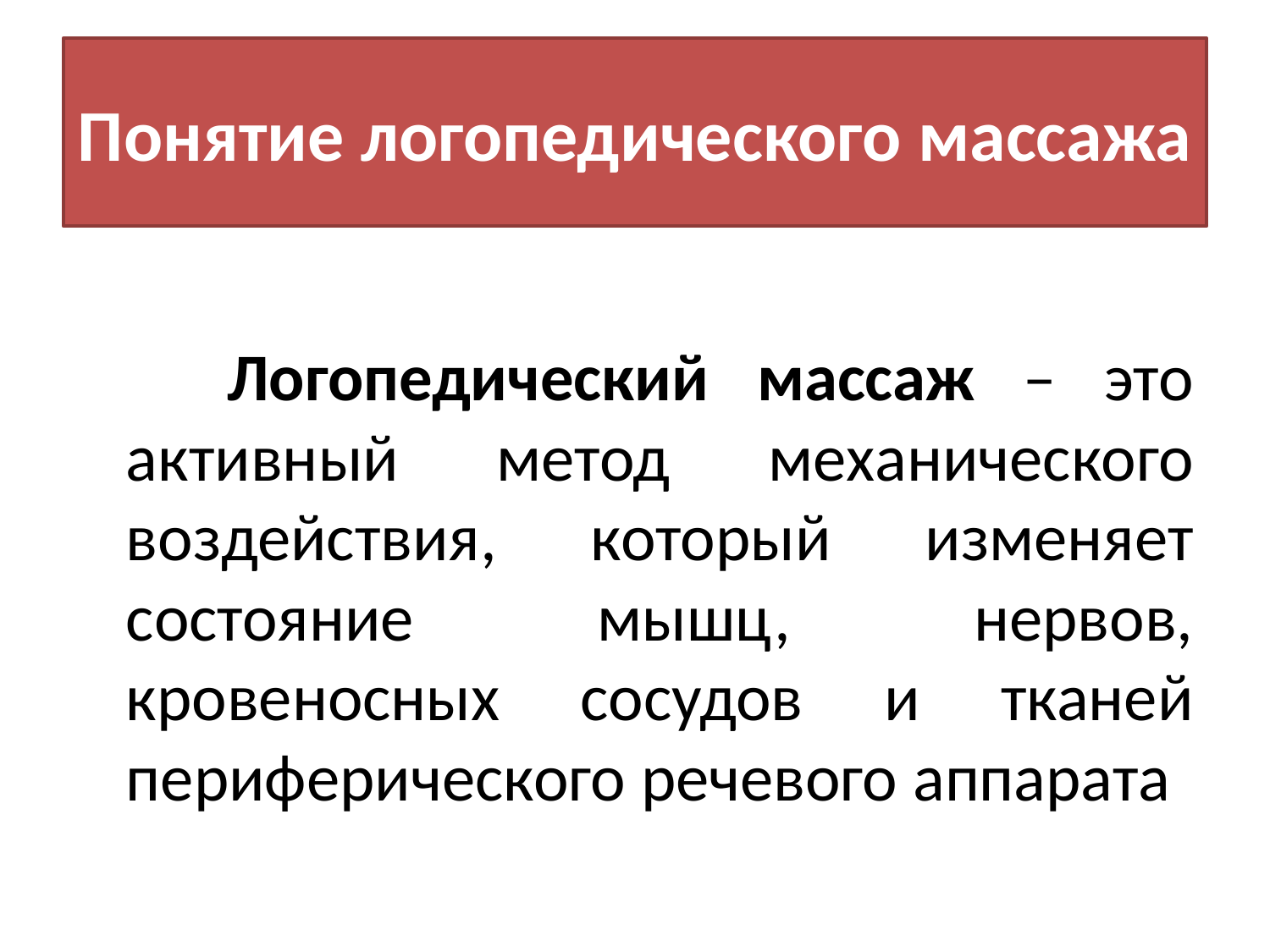

# Понятие логопедического массажа
   Логопедический массаж – это активный метод механического воздействия, который изменяет состояние мышц, нервов, кровеносных сосудов и тканей периферического речевого аппарата